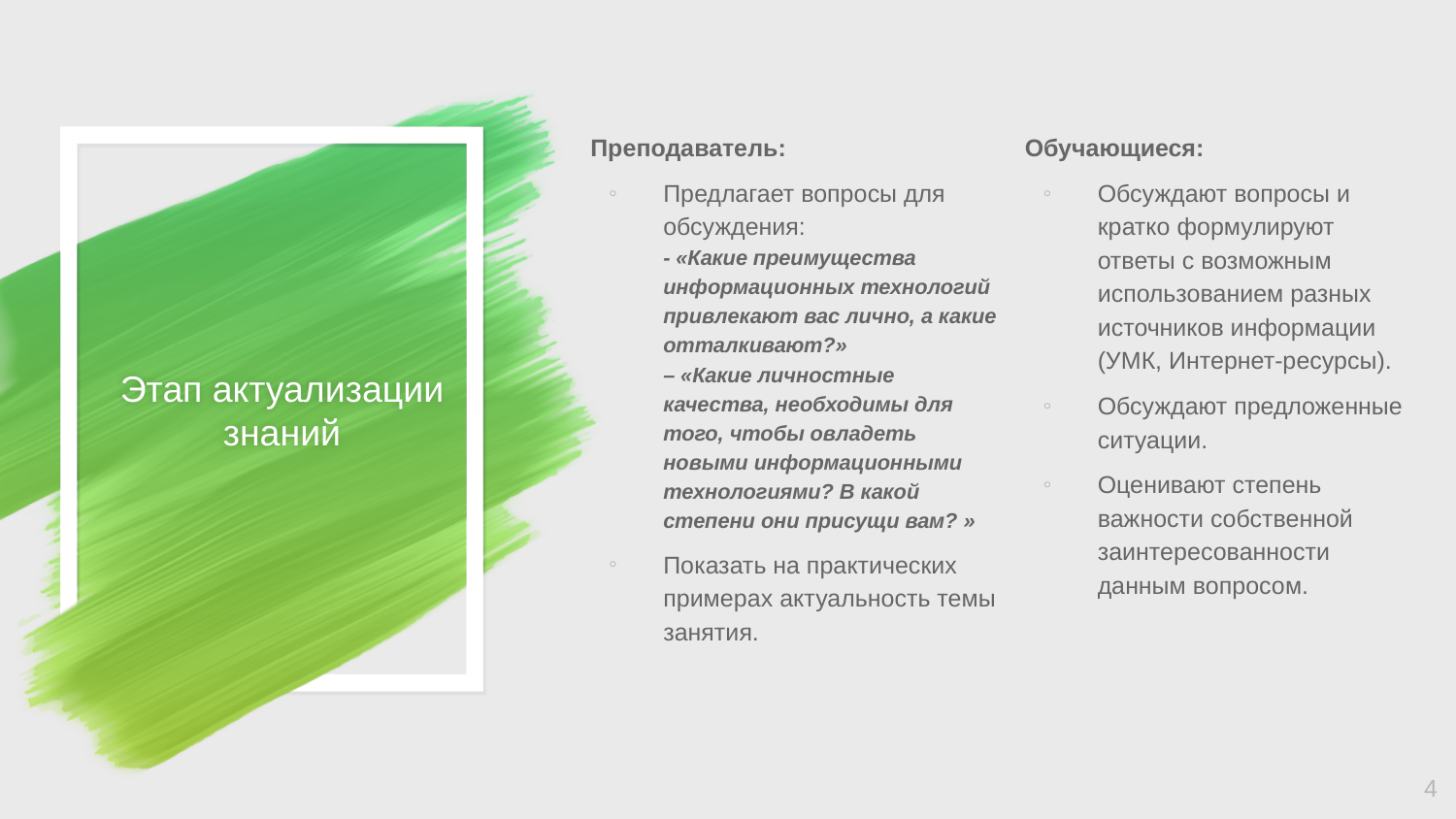

Преподаватель:
Предлагает вопросы для обсуждения:
- «Какие преимущества информационных технологий привлекают вас лично, а какие отталкивают?»
– «Какие личностные качества, необходимы для того, чтобы овладеть новыми информационными технологиями? В какой степени они присущи вам? »
Показать на практических примерах актуальность темы занятия.
Обучающиеся:
Обсуждают вопросы и кратко формулируют ответы с возможным использованием разных источников информации (УМК, Интернет-ресурсы).
Обсуждают предложенные ситуации.
Оценивают степень важности собственной заинтересованности данным вопросом.
# Этап актуализации знаний
4